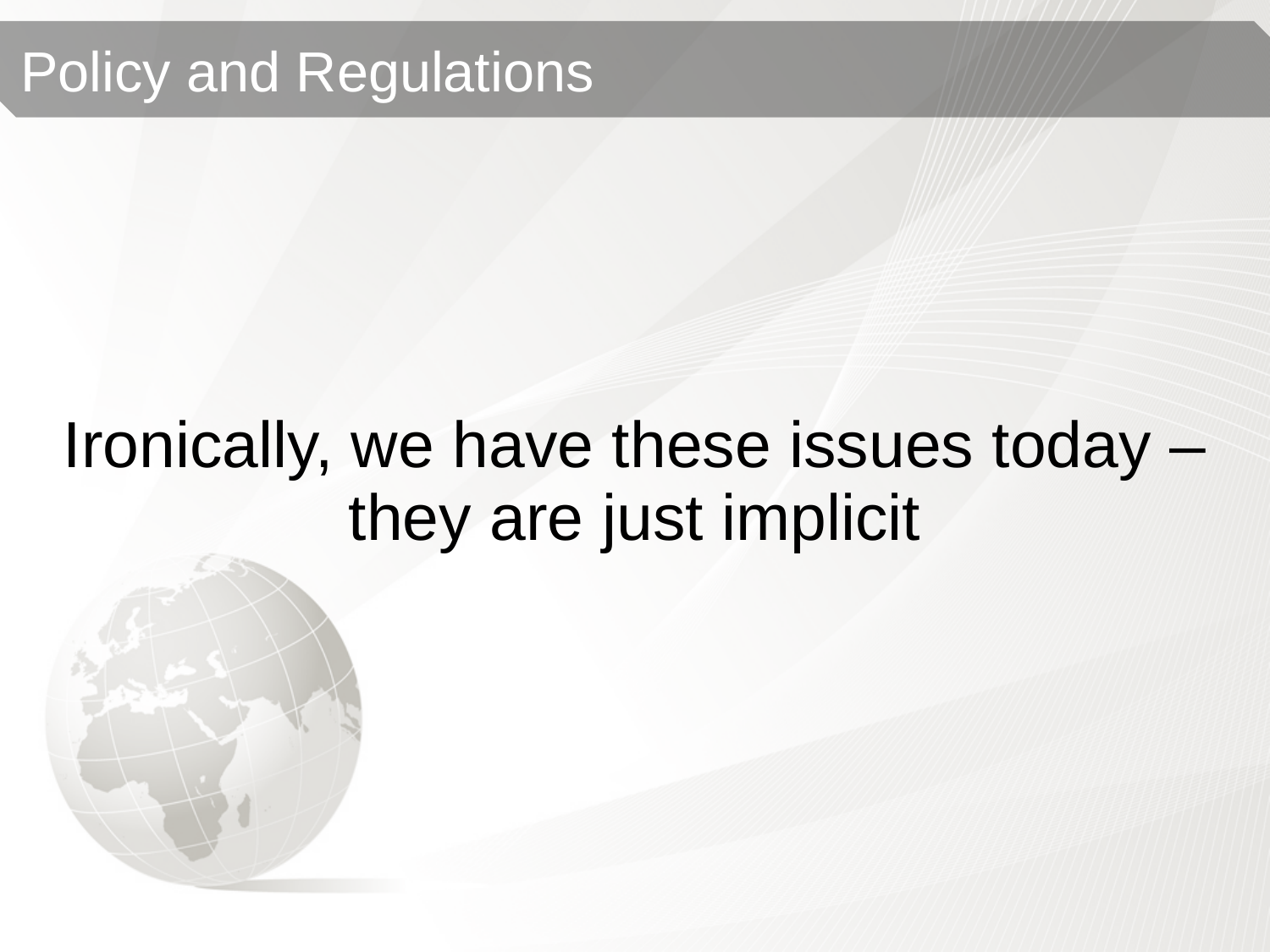

Ironically, we have these issues today – they are just implicit